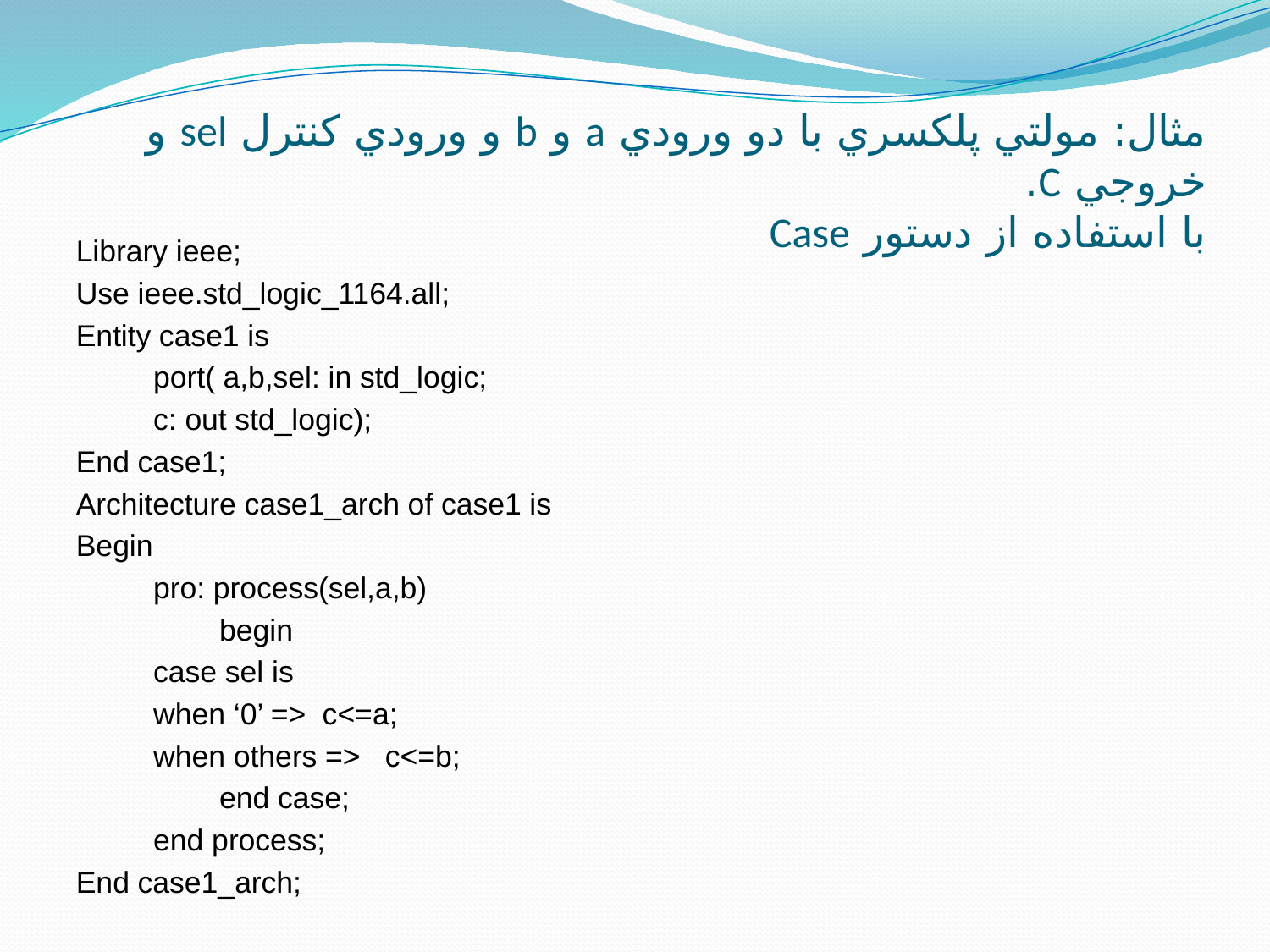

# مثال: مولتي پلکسري با دو ورودي a و b و ورودي کنترل sel و خروجي C. با استفاده از دستور Case
Library ieee;
Use ieee.std_logic_1164.all;
Entity case1 is
	port( a,b,sel: in std_logic;
		c: out std_logic);
End case1;
Architecture case1_arch of case1 is
Begin
	pro: process(sel,a,b)
	        begin
		case sel is
		when ‘0’ =>  c<=a;
		when others =>   c<=b;
	        end case;
	end process;
End case1_arch;